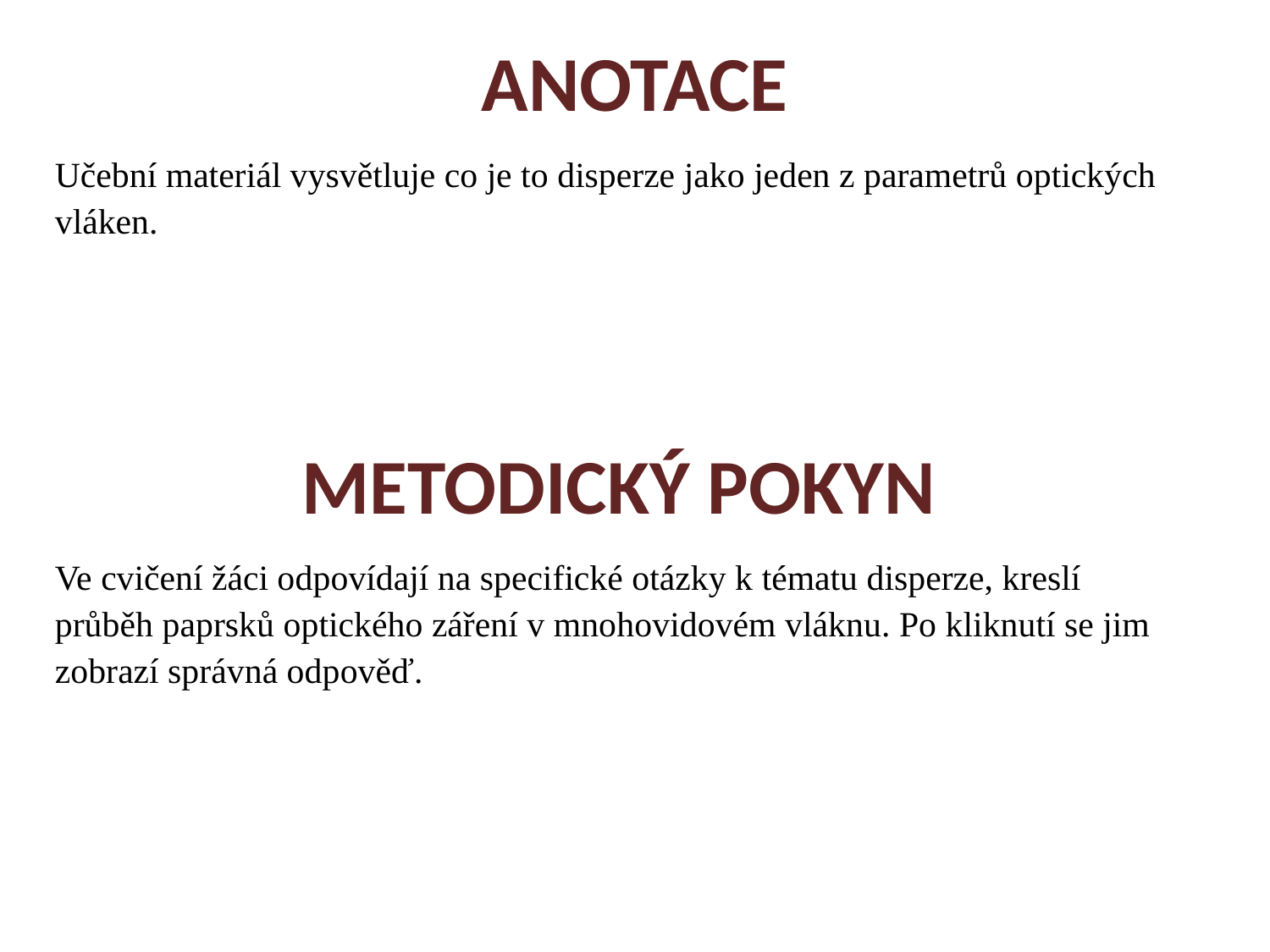

ANOTACE
Učební materiál vysvětluje co je to disperze jako jeden z parametrů optických vláken.
METODICKÝ POKYN
Ve cvičení žáci odpovídají na specifické otázky k tématu disperze, kreslí průběh paprsků optického záření v mnohovidovém vláknu. Po kliknutí se jim zobrazí správná odpověď.